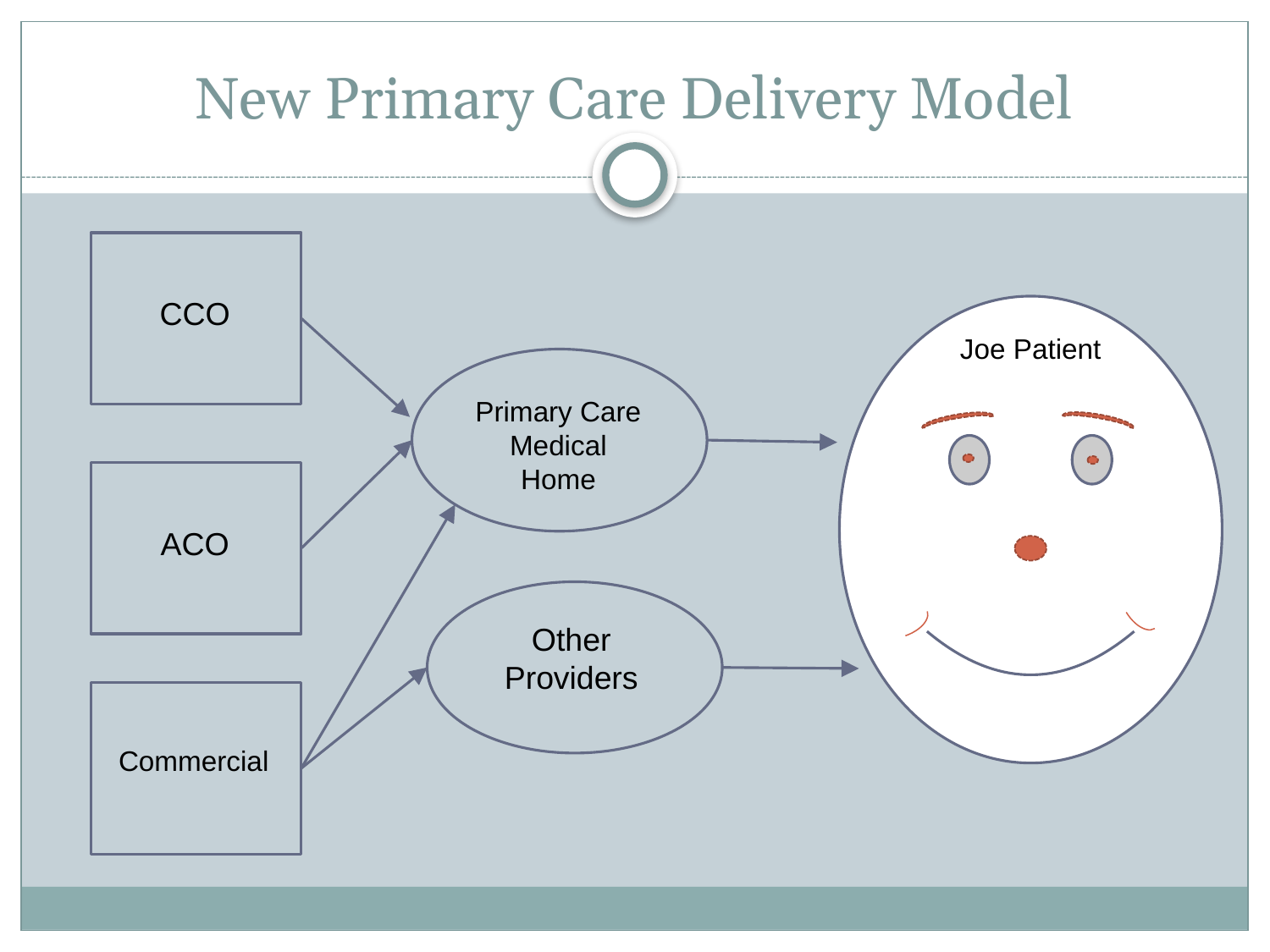

# New Primary Care Delivery Model

CCO

Joe Patient

Primary Care Medical Home

ACO

Other Providers

Commercial